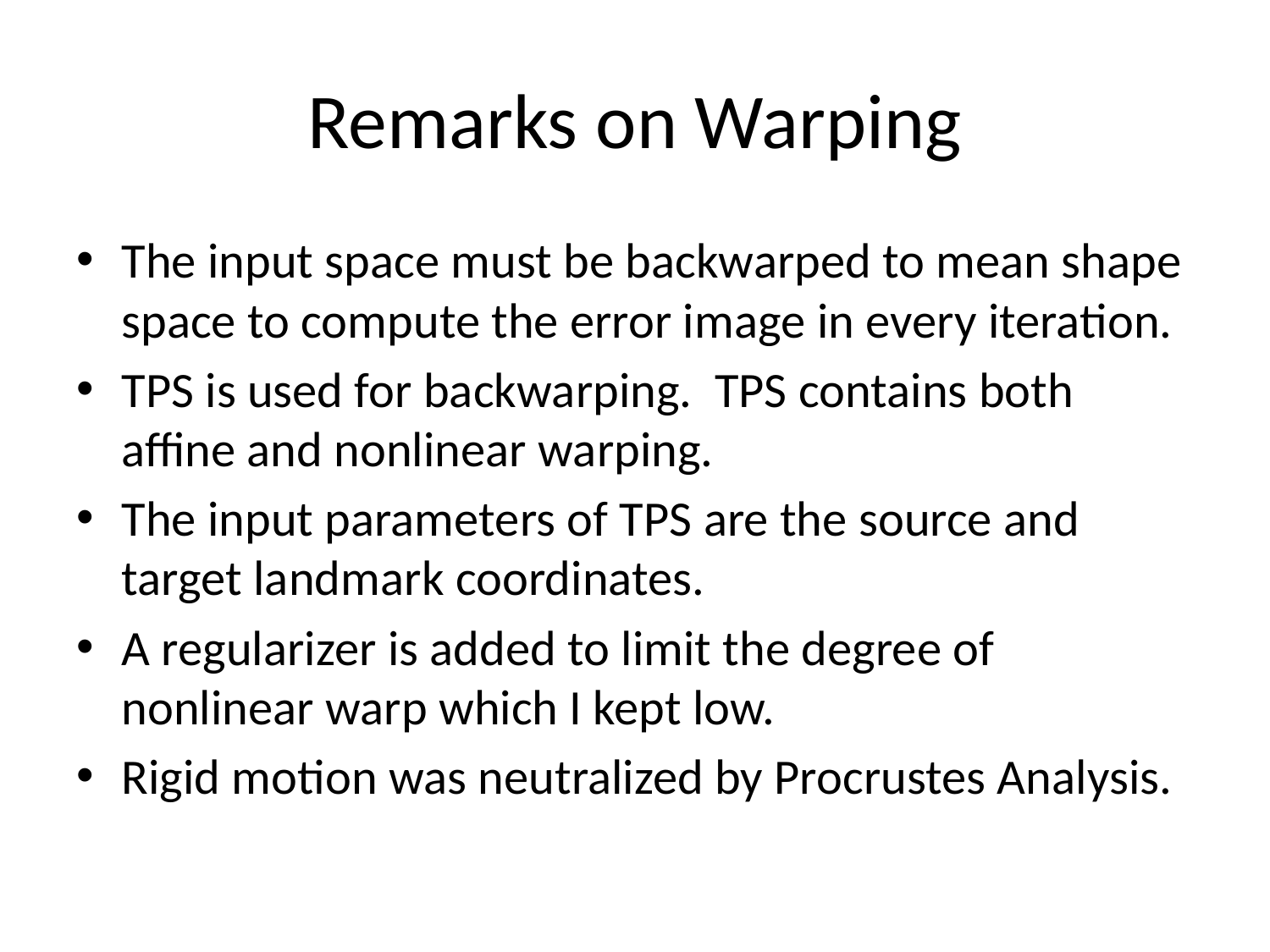

# Remarks on Warping
The input space must be backwarped to mean shape space to compute the error image in every iteration.
TPS is used for backwarping.  TPS contains both affine and nonlinear warping.
The input parameters of TPS are the source and target landmark coordinates.
A regularizer is added to limit the degree of nonlinear warp which I kept low.
Rigid motion was neutralized by Procrustes Analysis.